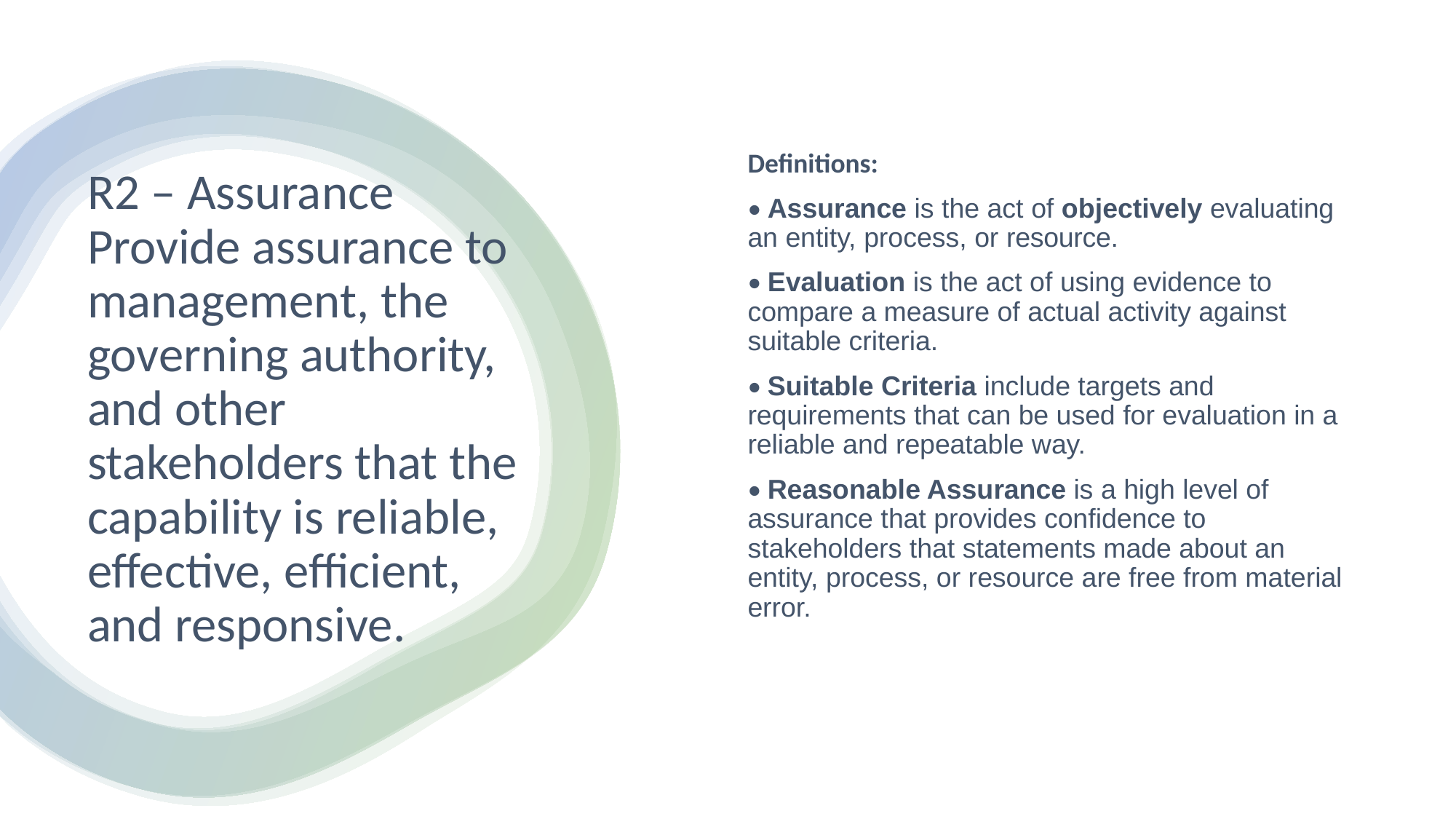

Definitions:
• Assurance is the act of objectively evaluating an entity, process, or resource.
• Evaluation is the act of using evidence to compare a measure of actual activity against suitable criteria.
• Suitable Criteria include targets and requirements that can be used for evaluation in a reliable and repeatable way.
• Reasonable Assurance is a high level of assurance that provides confidence to stakeholders that statements made about an entity, process, or resource are free from material error.

# R2 – Assurance Provide assurance to management, the governing authority, and other stakeholders that the capability is reliable, effective, efficient, and responsive.